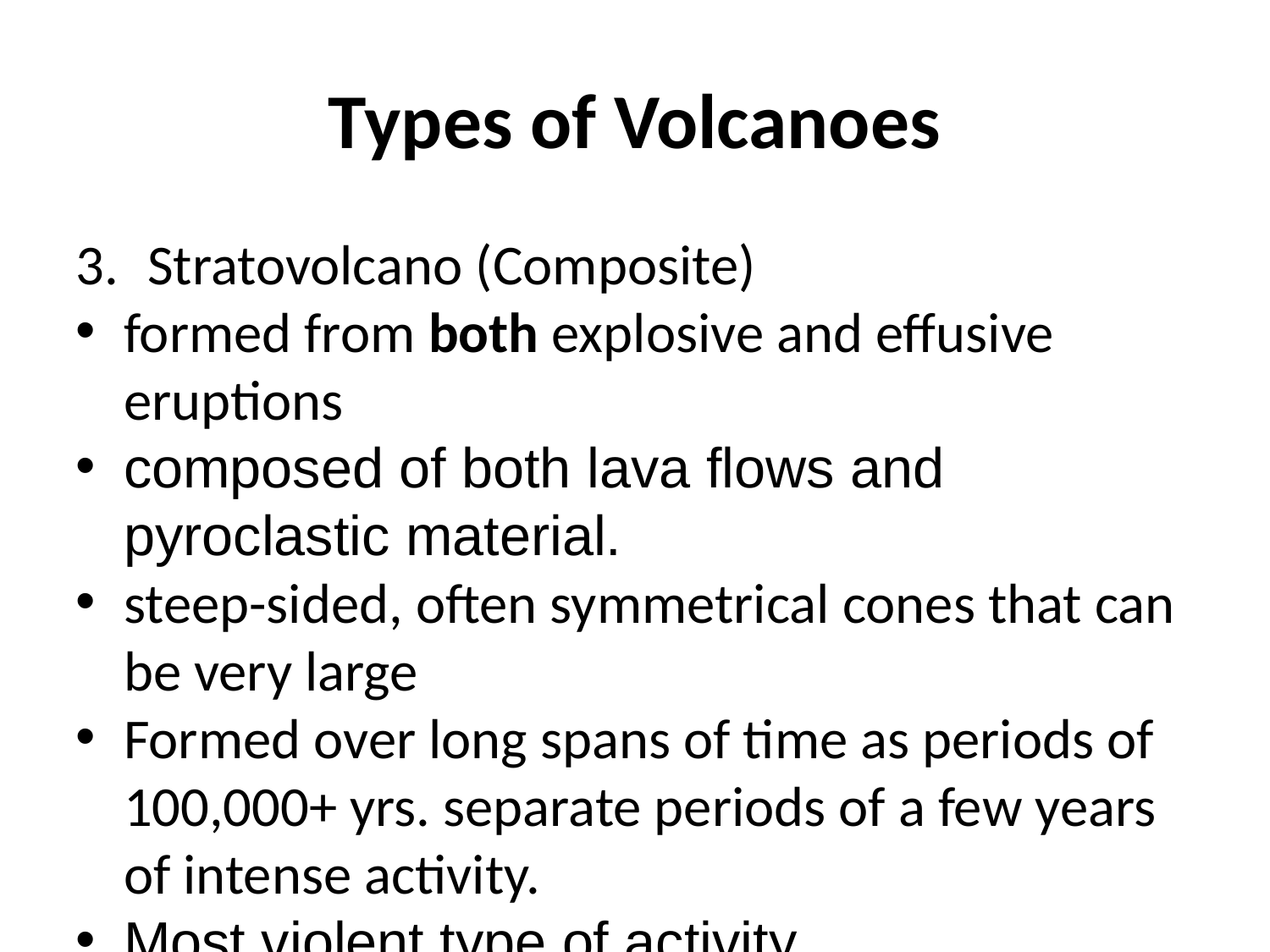

Types of Volcanoes
Stratovolcano (Composite)
formed from both explosive and effusive eruptions
composed of both lava flows and pyroclastic material.
steep-sided, often symmetrical cones that can be very large
Formed over long spans of time as periods of 100,000+ yrs. separate periods of a few years of intense activity.
Most violent type of activity
Examples: Aconcagua, Andes (22,825’) and Mt. St. Helens